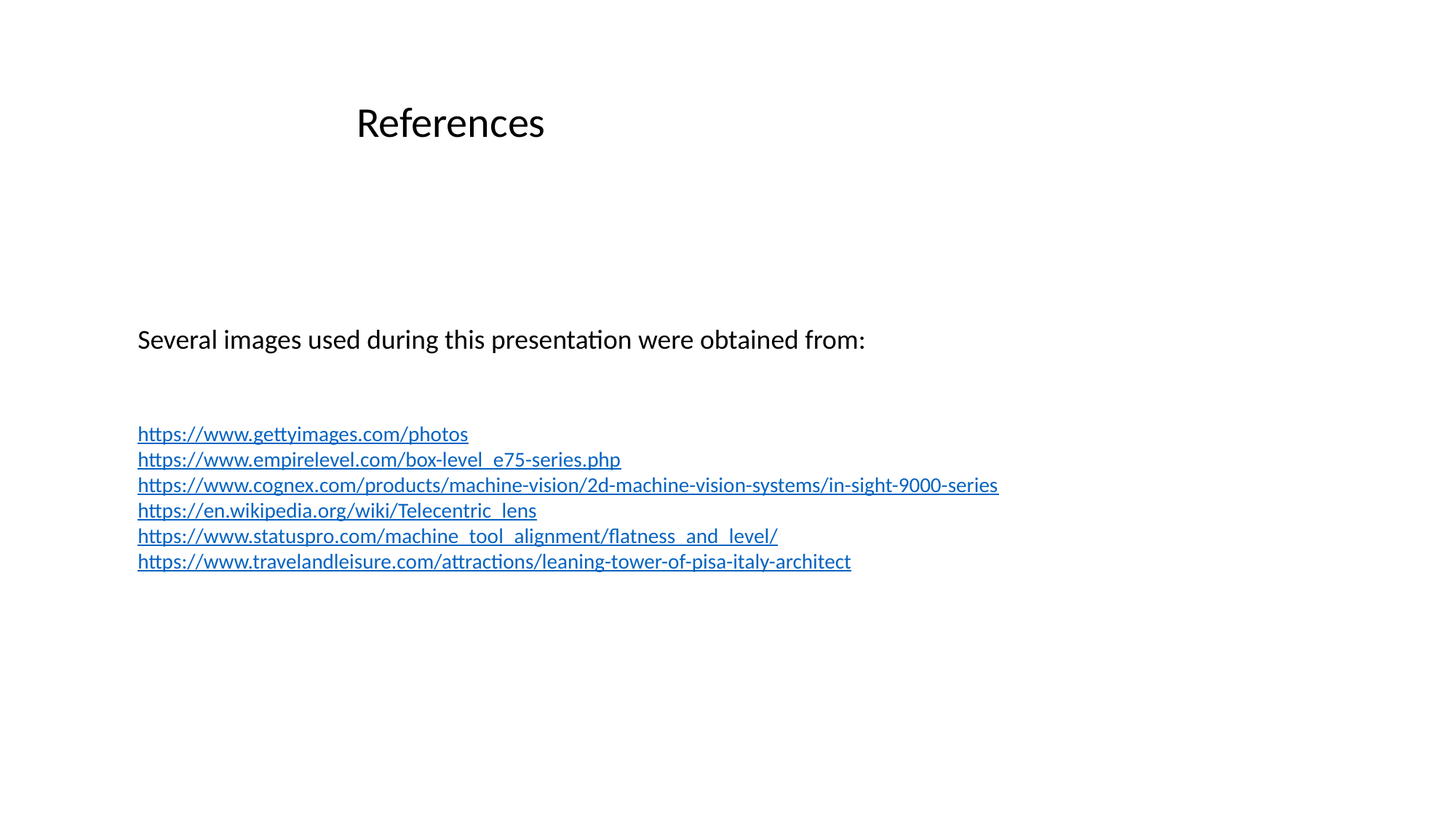

References

Several images used during this presentation were obtained from:

https://www.gettyimages.com/photos
https://www.empirelevel.com/box-level_e75-series.php
https://www.cognex.com/products/machine-vision/2d-machine-vision-systems/in-sight-9000-series
https://en.wikipedia.org/wiki/Telecentric_lens
https://www.statuspro.com/machine_tool_alignment/flatness_and_level/
https://www.travelandleisure.com/attractions/leaning-tower-of-pisa-italy-architect